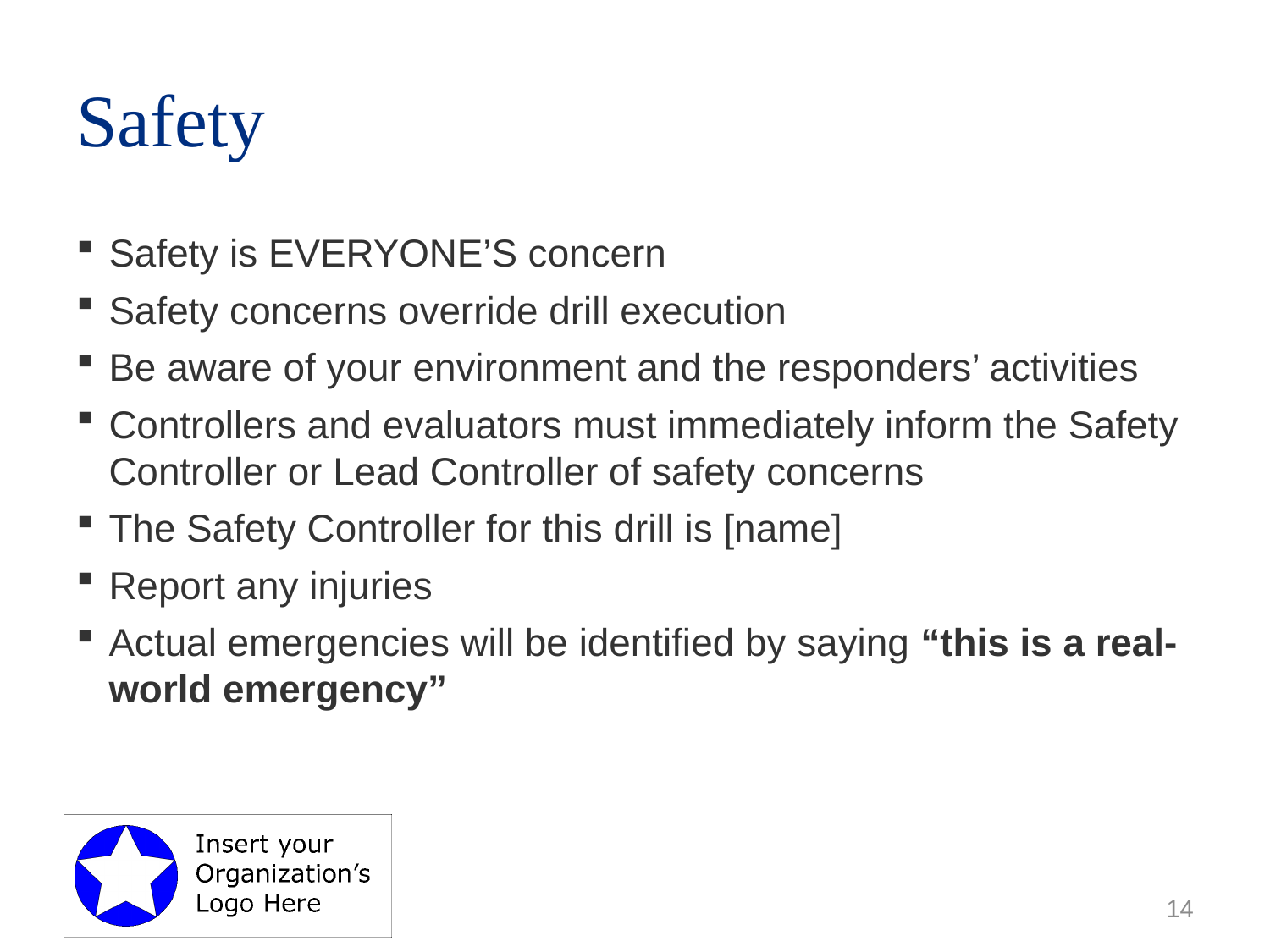

# Safety
Safety is EVERYONE’S concern
Safety concerns override drill execution
Be aware of your environment and the responders’ activities
Controllers and evaluators must immediately inform the Safety Controller or Lead Controller of safety concerns
The Safety Controller for this drill is [name]
Report any injuries
Actual emergencies will be identified by saying “this is a real-world emergency”

14